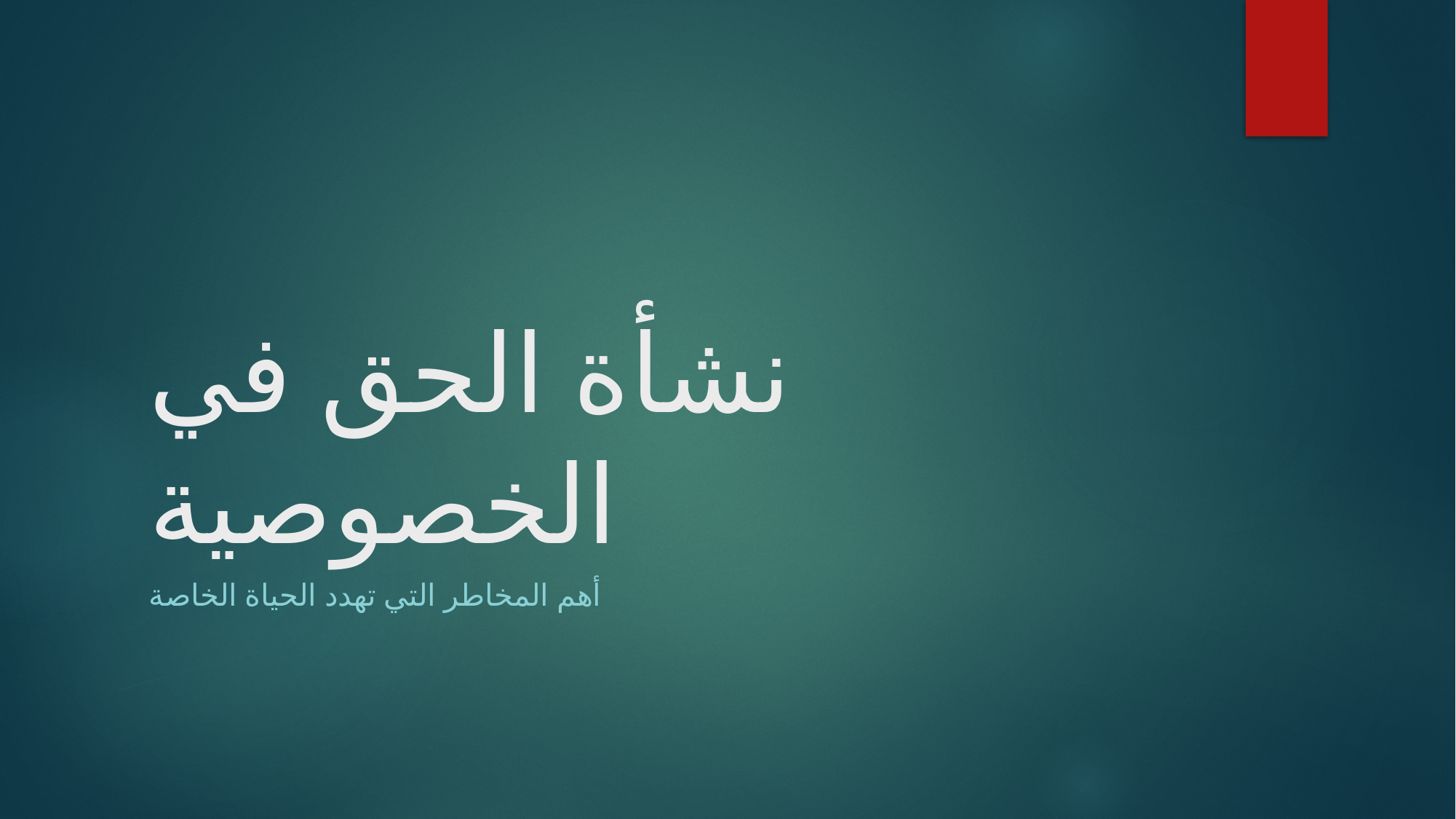

# نشأة الحق في الخصوصية
أهم المخاطر التي تهدد الحياة الخاصة